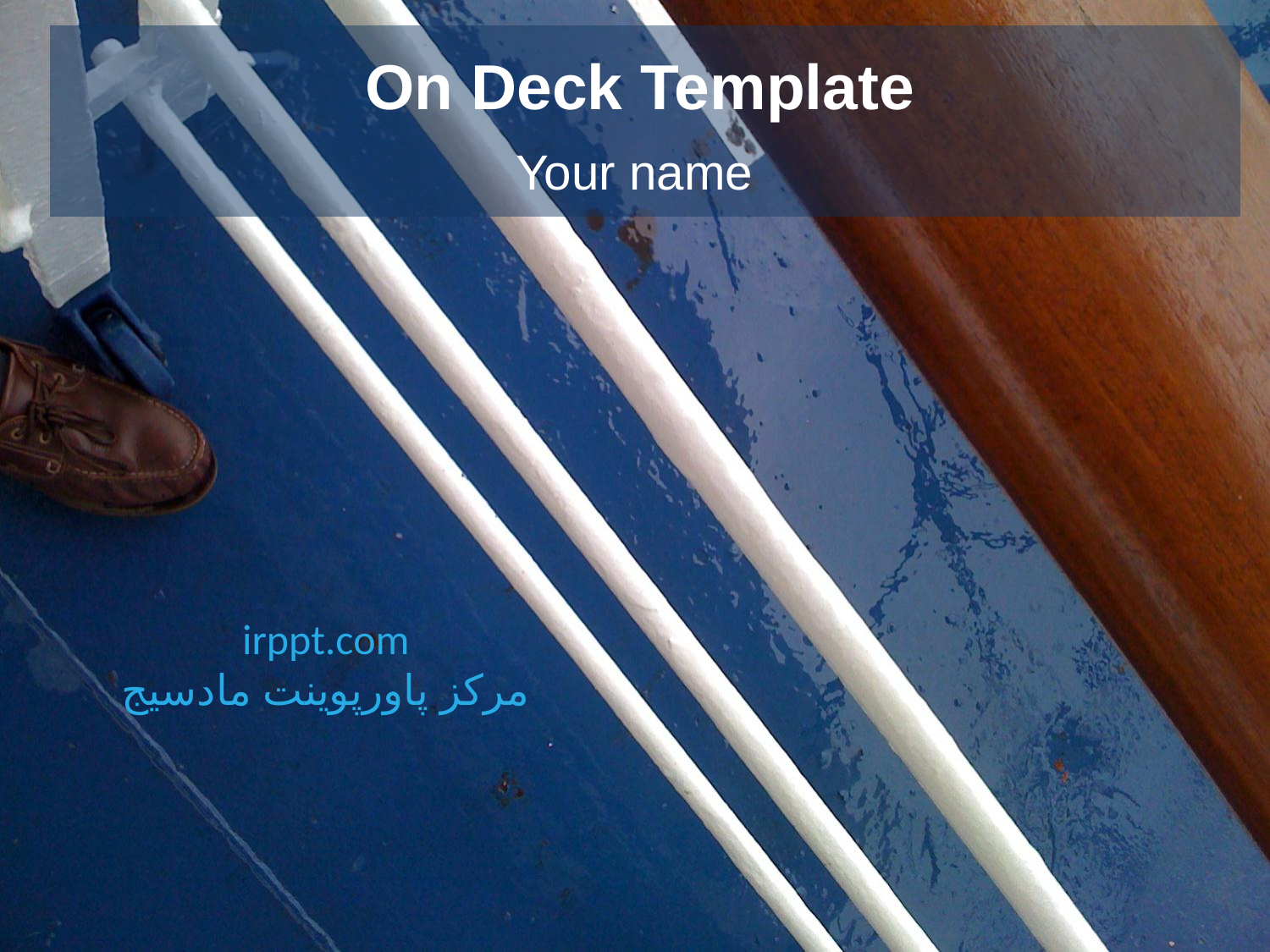

# On Deck Template
Your name
irppt.com
مرکز پاورپوینت مادسیج